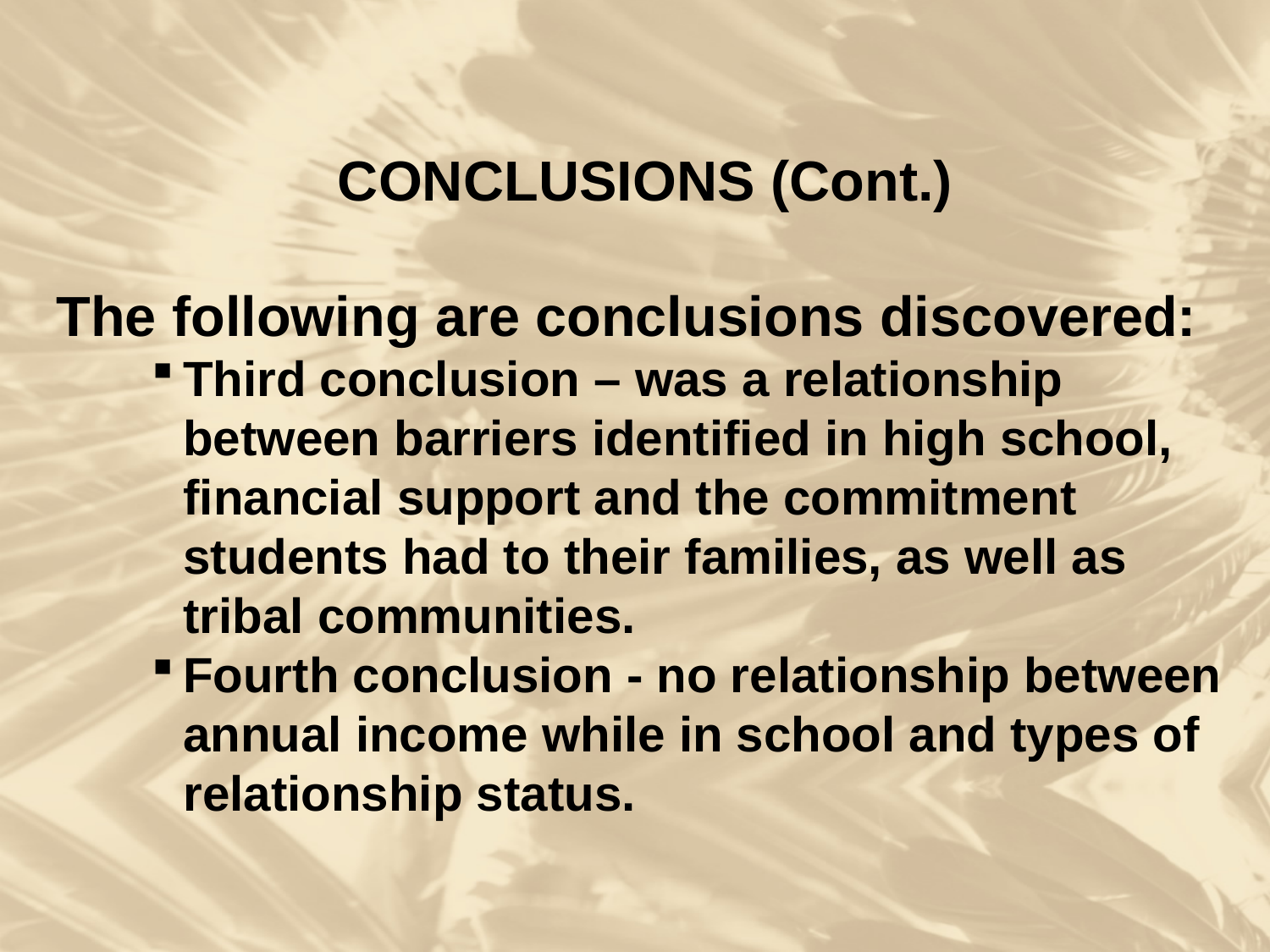

CONCLUSIONS (Cont.)

The following are conclusions discovered:
Third conclusion – was a relationship between barriers identified in high school, financial support and the commitment students had to their families, as well as tribal communities.
Fourth conclusion - no relationship between annual income while in school and types of relationship status.